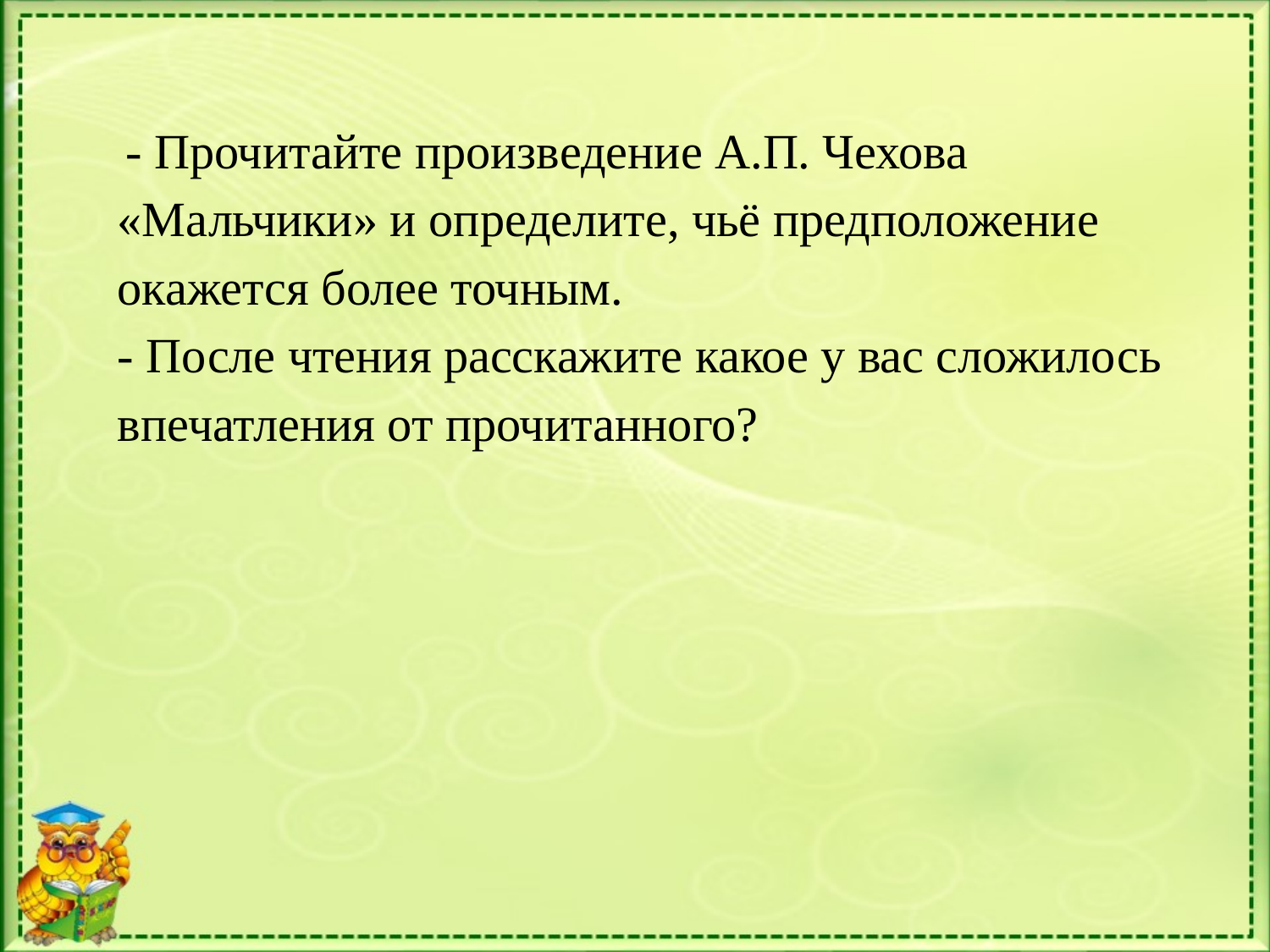

- Прочитайте произведение А.П. Чехова «Мальчики» и определите, чьё предположение окажется более точным.
- После чтения расскажите какое у вас сложилось впечатления от прочитанного?